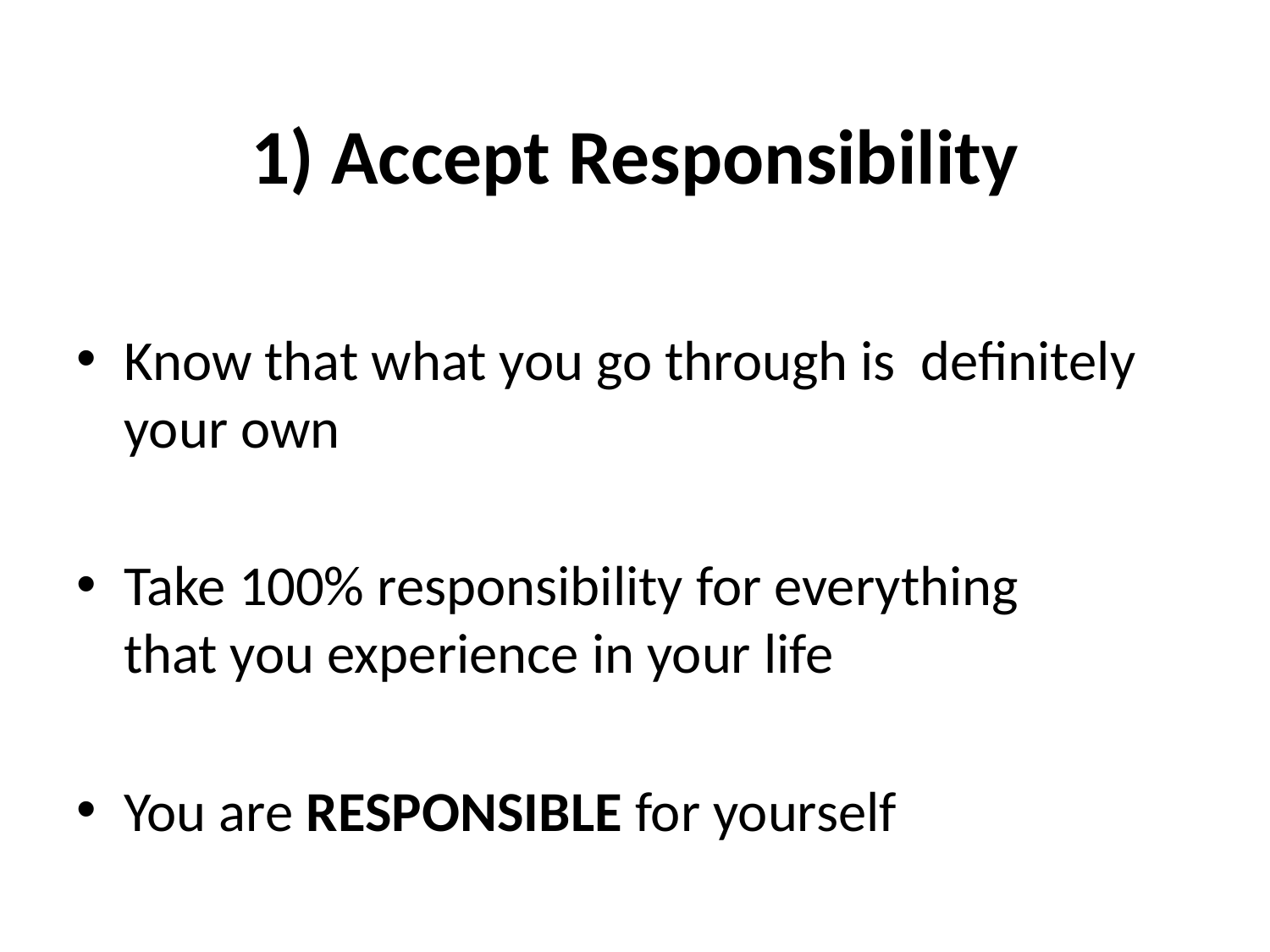

# 1) Accept Responsibility
Know that what you go through is  definitely your own

Take 100% responsibility for everything
that you experience in your life

You are RESPONSIBLE for yourself